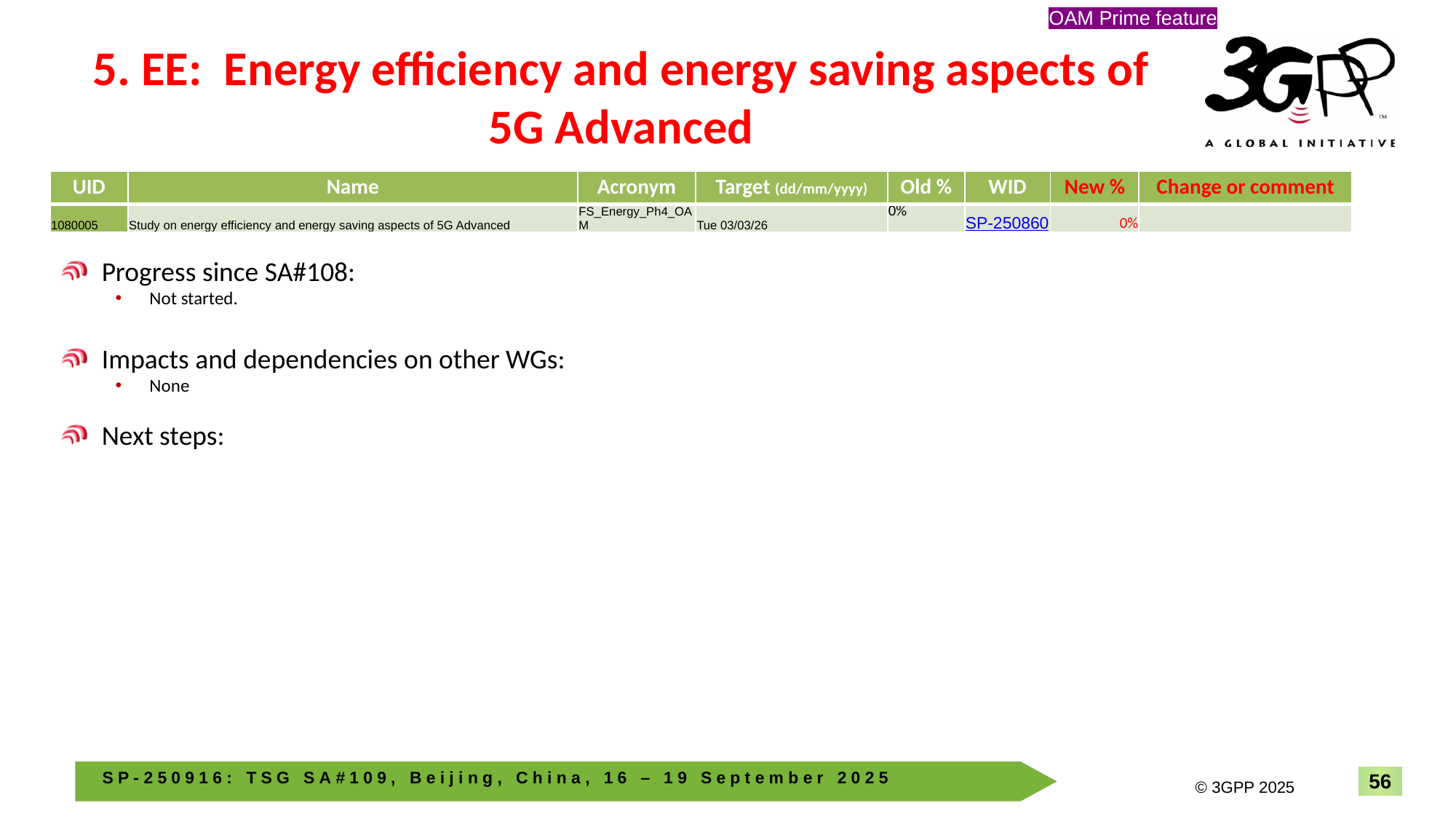

OAM Prime feature
# 5. EE:  Energy efficiency and energy saving aspects of 5G Advanced
| UID | Name | Acronym | Target (dd/mm/yyyy) | Old % | WID | New % | Change or comment |
| --- | --- | --- | --- | --- | --- | --- | --- |
| 1080005 | Study on energy efficiency and energy saving aspects of 5G Advanced | FS\_Energy\_Ph4\_OAM | Tue 03/03/26 | 0% | SP-250860 | 0% |  |
Progress since SA#108:
Not started.

Impacts and dependencies on other WGs:
None

Next steps: